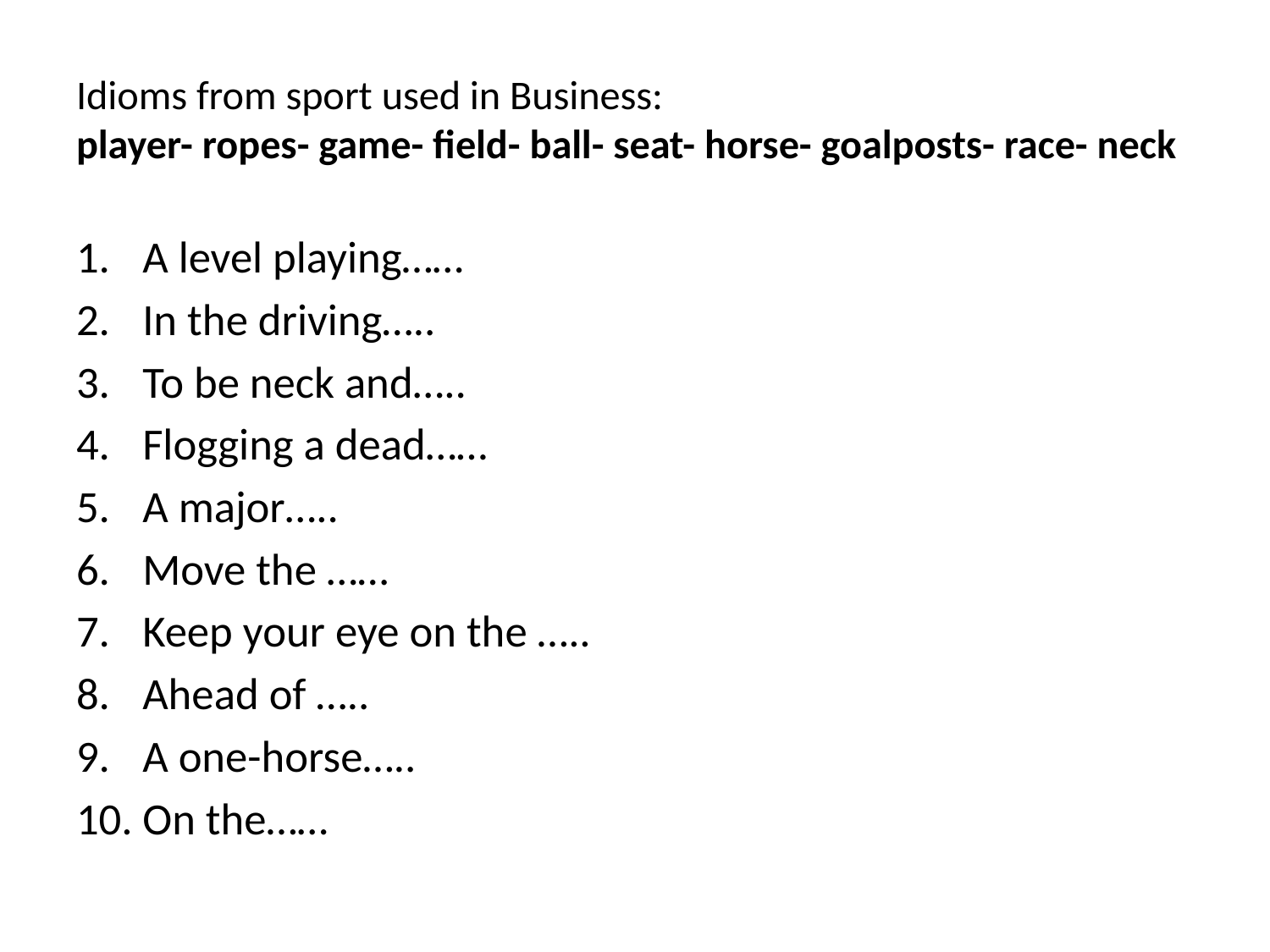

# Idioms from sport used in Business: player- ropes- game- field- ball- seat- horse- goalposts- race- neck
A level playing……
In the driving…..
To be neck and…..
Flogging a dead……
A major…..
Move the ……
Keep your eye on the …..
Ahead of …..
A one-horse…..
On the……